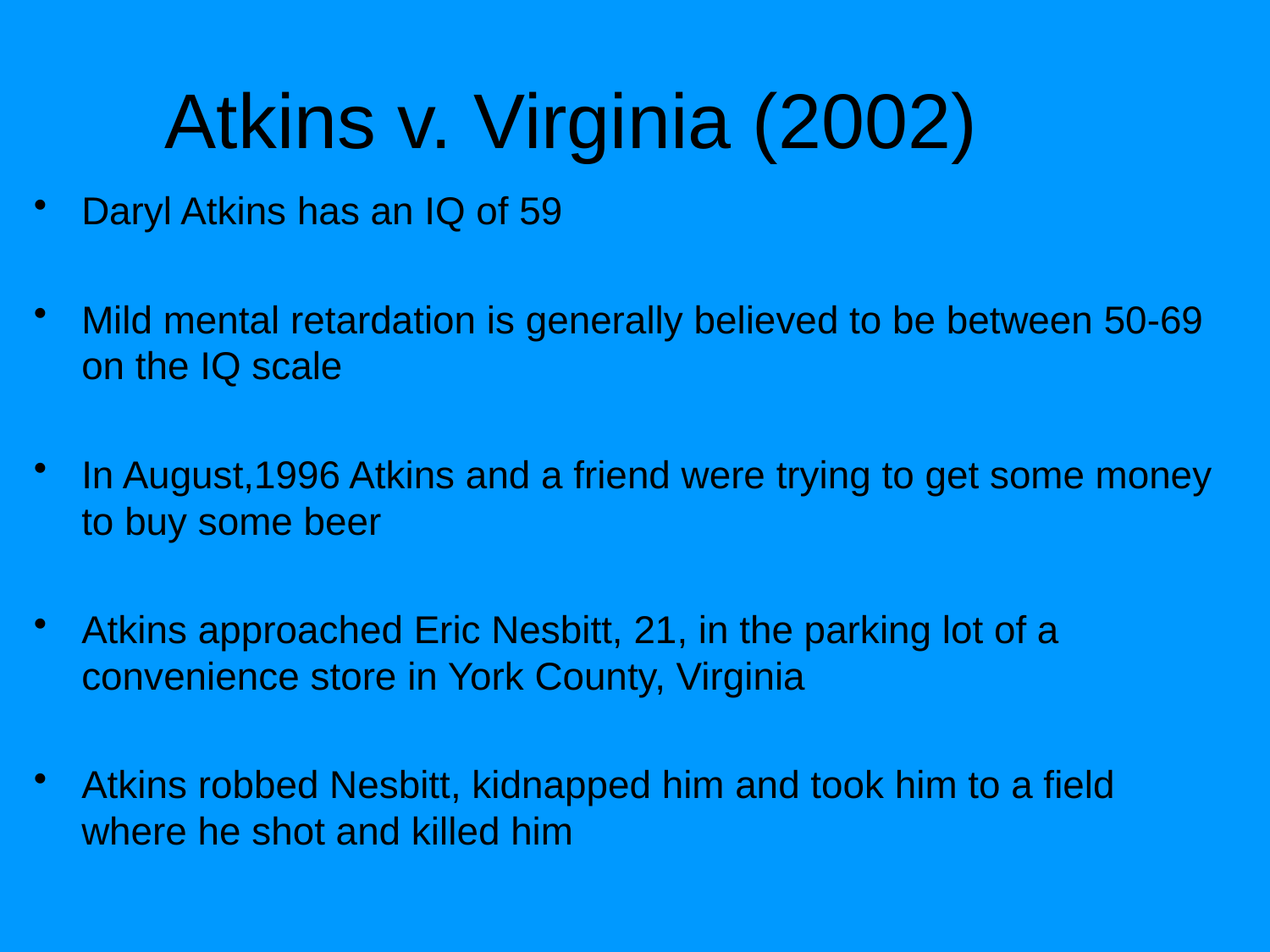

Atkins v. Virginia (2002)
Daryl Atkins has an IQ of 59

Mild mental retardation is generally believed to be between 50-69 on the IQ scale

In August,1996 Atkins and a friend were trying to get some money to buy some beer

Atkins approached Eric Nesbitt, 21, in the parking lot of a convenience store in York County, Virginia

Atkins robbed Nesbitt, kidnapped him and took him to a field where he shot and killed him